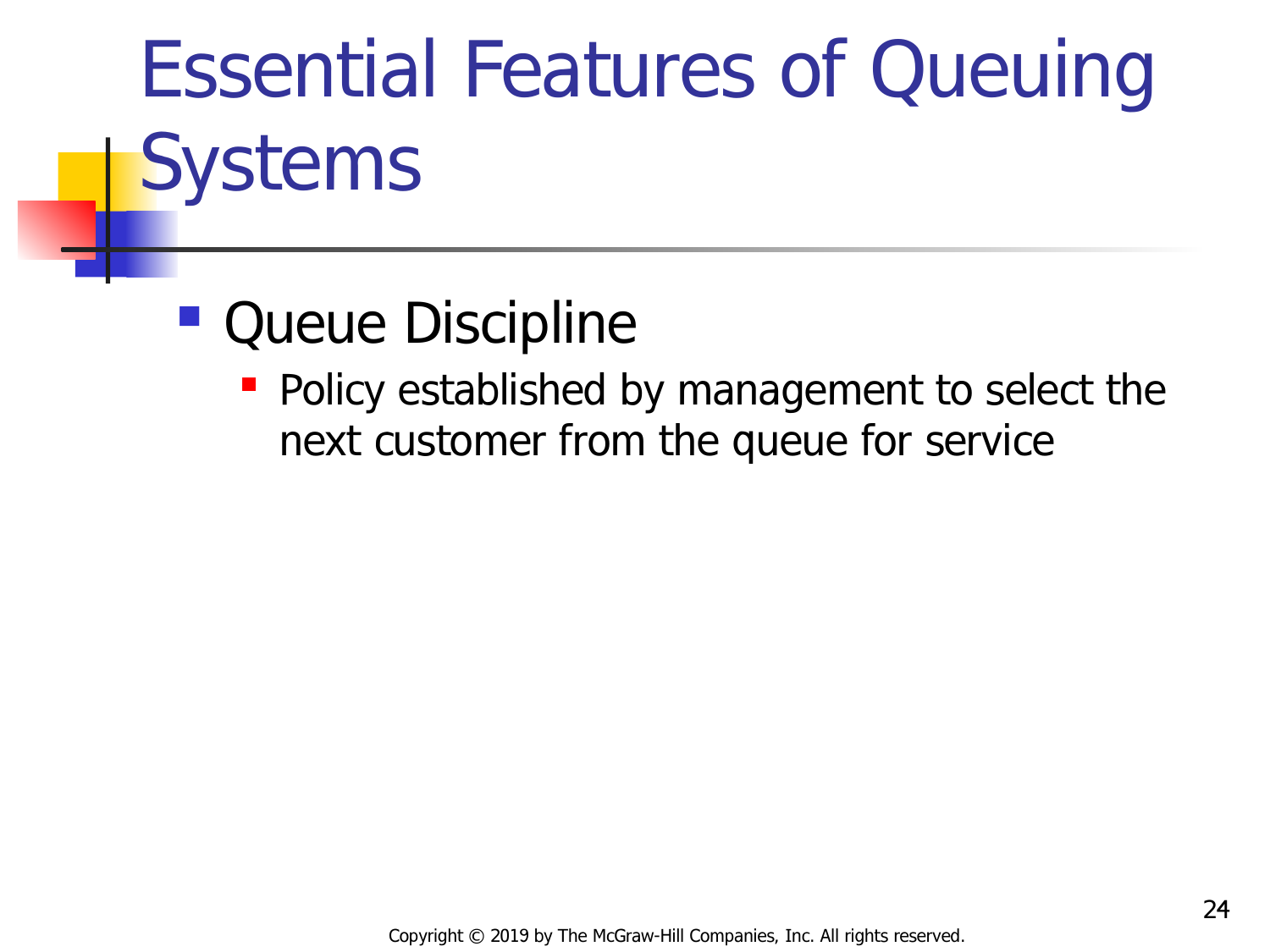

# Essential Features of Queuing Systems
Queue Discipline
Policy established by management to select the next customer from the queue for service

24
Copyright © 2019 by The McGraw-Hill Companies, Inc. All rights reserved.